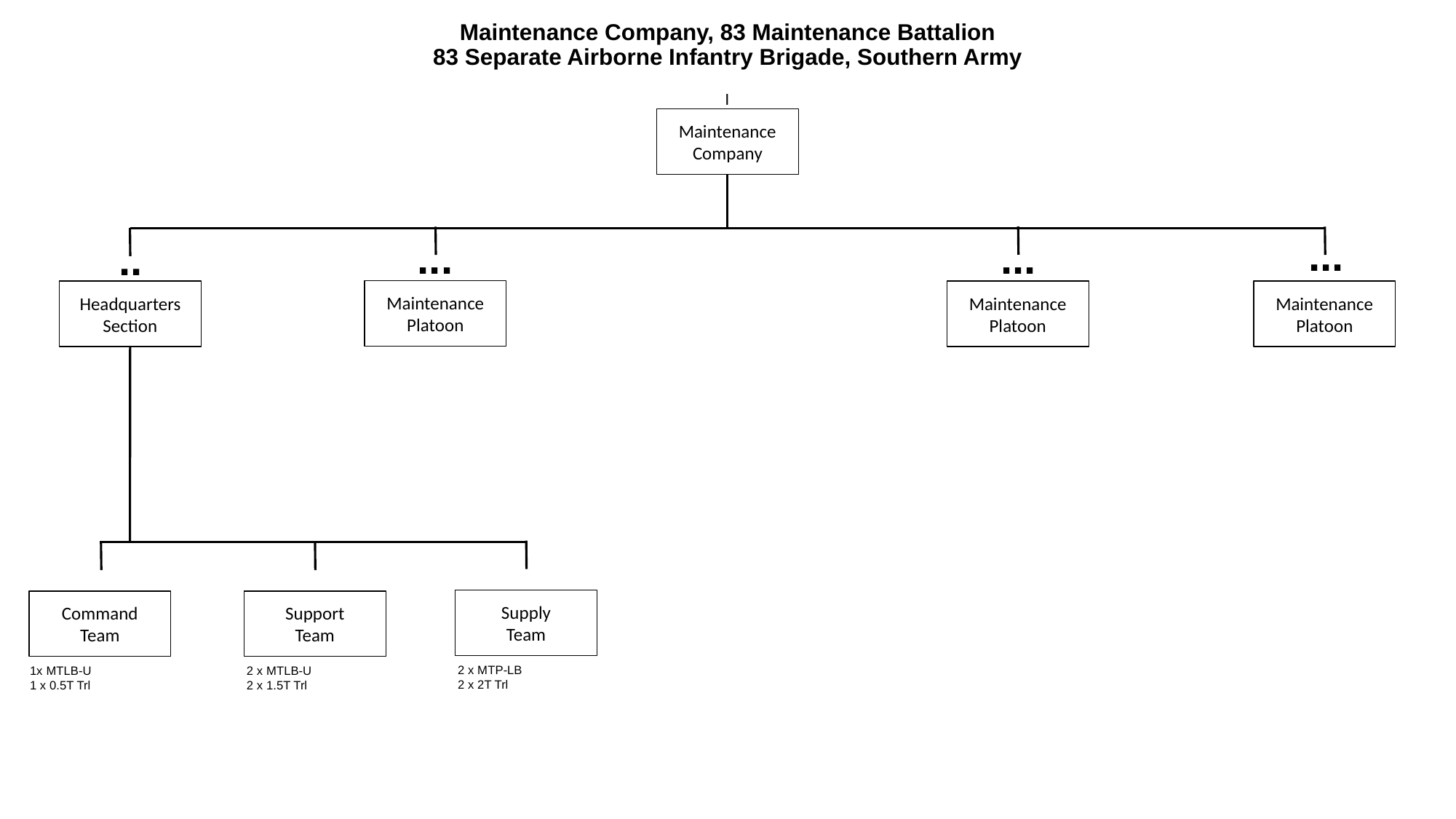

# Maintenance Company, 83 Maintenance Battalion 83 Separate Airborne Infantry Brigade, Southern Army
I
Maintenance
Company
...
...
...
..
Maintenance
Platoon
Headquarters
Section
Maintenance
Platoon
Maintenance
Platoon
Supply
Team
Command
Team
Support
Team
2 x MTP-LB
2 x 2T Trl
1x MTLB-U
1 x 0.5T Trl
2 x MTLB-U
2 x 1.5T Trl